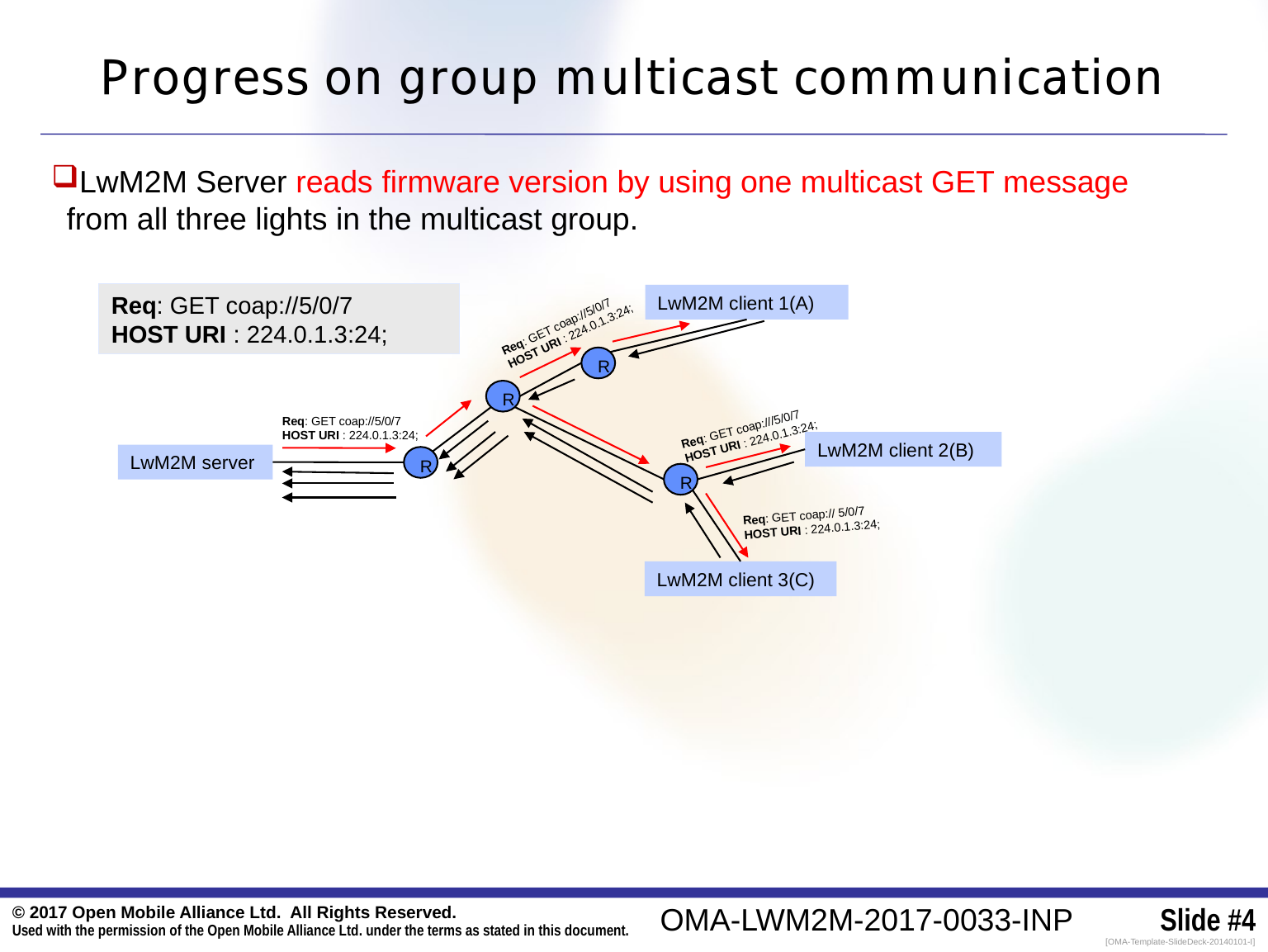

Progress on group multicast communication
LwM2M Server reads firmware version by using one multicast GET message from all three lights in the multicast group.

Req: GET coap://5/0/7
HOST URI : 224.0.1.3:24;
LwM2M client 1(A)
Req: GET coap://5/0/7
HOST URI : 224.0.1.3:24;
R
R
Req: GET coap://5/0/7
HOST URI : 224.0.1.3:24;
Req: GET coap:///5/0/7
HOST URI : 224.0.1.3:24;
LwM2M client 2(B)
LwM2M server
R
R
Req: GET coap:// 5/0/7
HOST URI : 224.0.1.3:24;
LwM2M client 3(C)